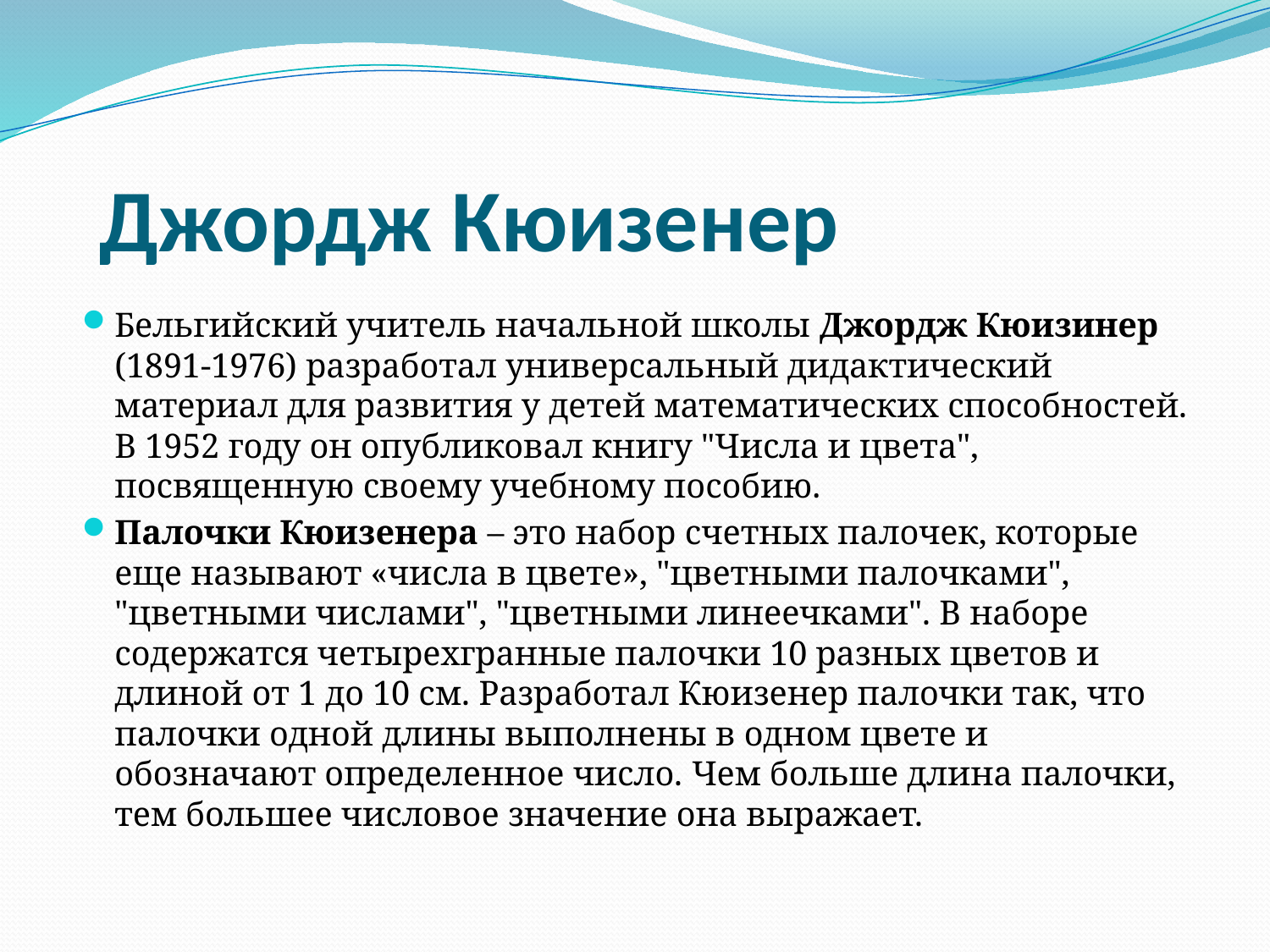

# Джордж Кюизенер
Бельгийский учитель начальной школы Джордж Кюизинер (1891-1976) разработал универсальный дидактический материал для развития у детей математических способностей. В 1952 году он опубликовал книгу "Числа и цвета", посвященную своему учебному пособию.
Палочки Кюизенера – это набор счетных палочек, которые еще называют «числа в цвете», "цветными палочками", "цветными числами", "цветными линеечками". В наборе содержатся четырехгранные палочки 10 разных цветов и длиной от 1 до 10 см. Разработал Кюизенер палочки так, что палочки одной длины выполнены в одном цвете и обозначают определенное число. Чем больше длина палочки, тем большее числовое значение она выражает.